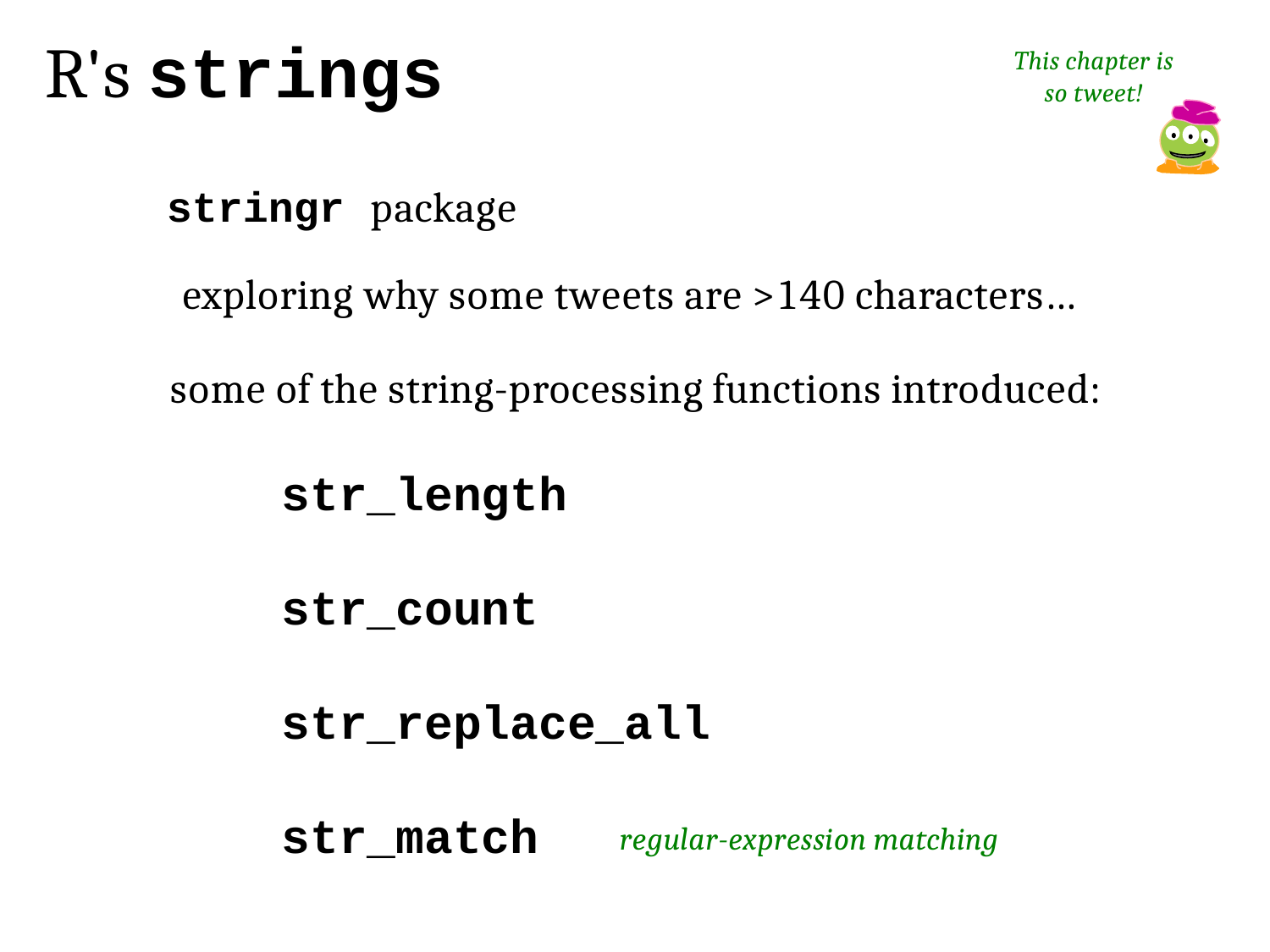

R's strings
This chapter is so tweet!

stringr package
exploring why some tweets are >140 characters…
some of the string-processing functions introduced:
str_length

str_count

str_replace_all

str_match
regular-expression matching